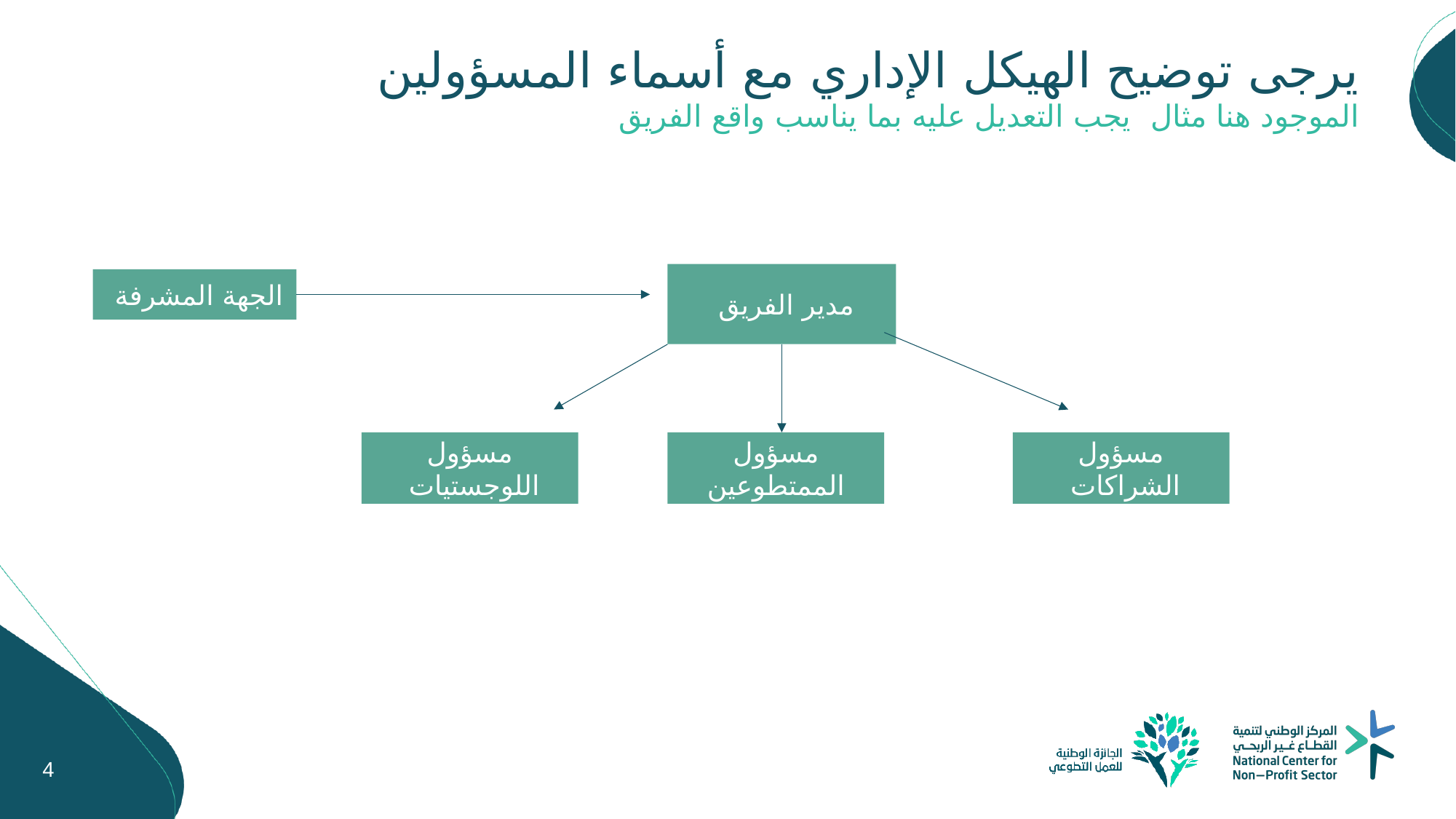

يرجى توضيح الهيكل الإداري مع أسماء المسؤولين
الموجود هنا مثال  يجب التعديل عليه بما يناسب واقع الفريق
مدير الفريق
الجهة المشرفة
مسؤول اللوجستيات
مسؤول الممتطوعين
مسؤول الشراكات